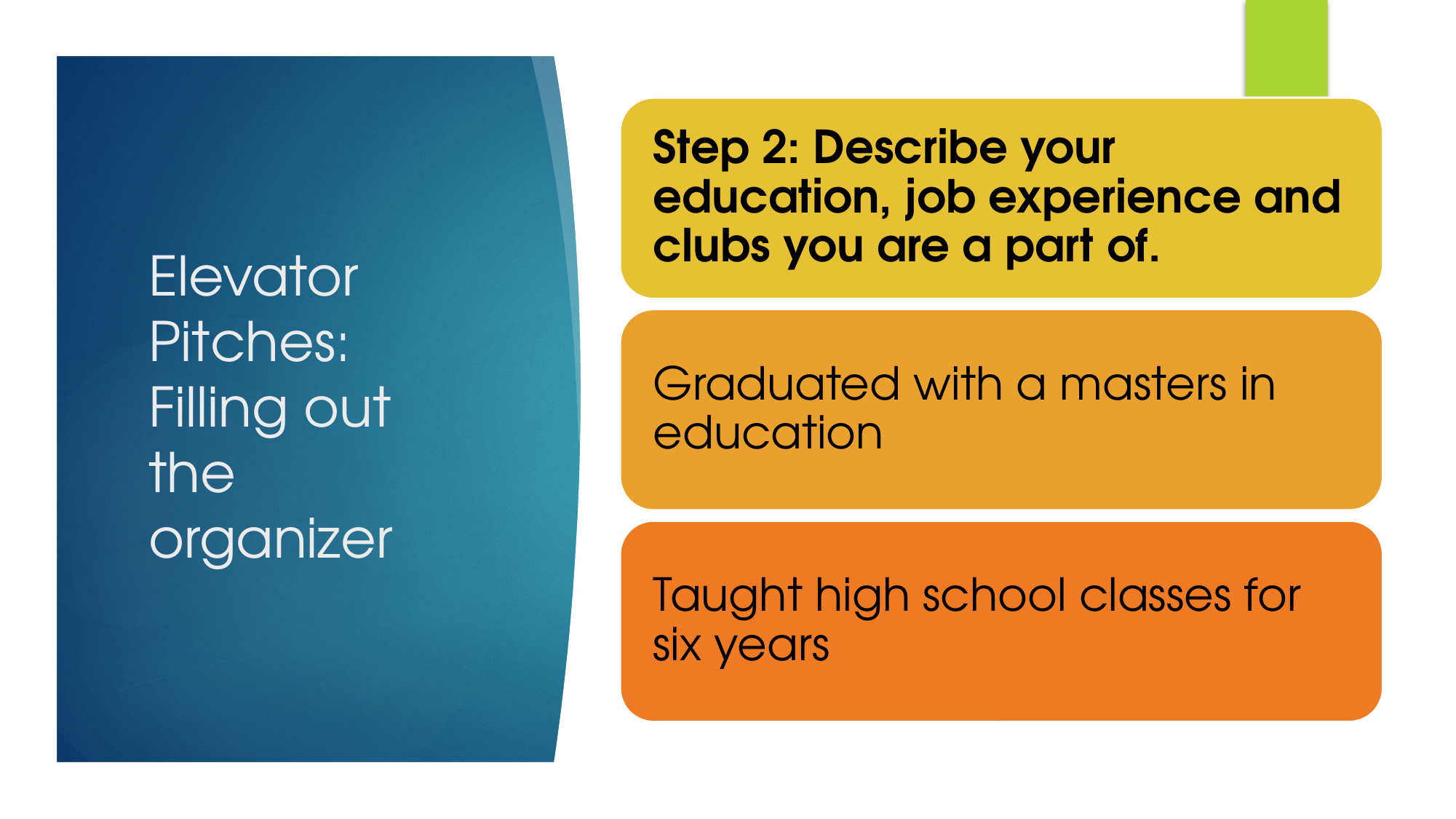

Step 2: Describe your education, job experience and clubs you are a part of.
Graduated with a masters in education
Taught high school classes for six years
# Elevator Pitches: Filling out the organizer